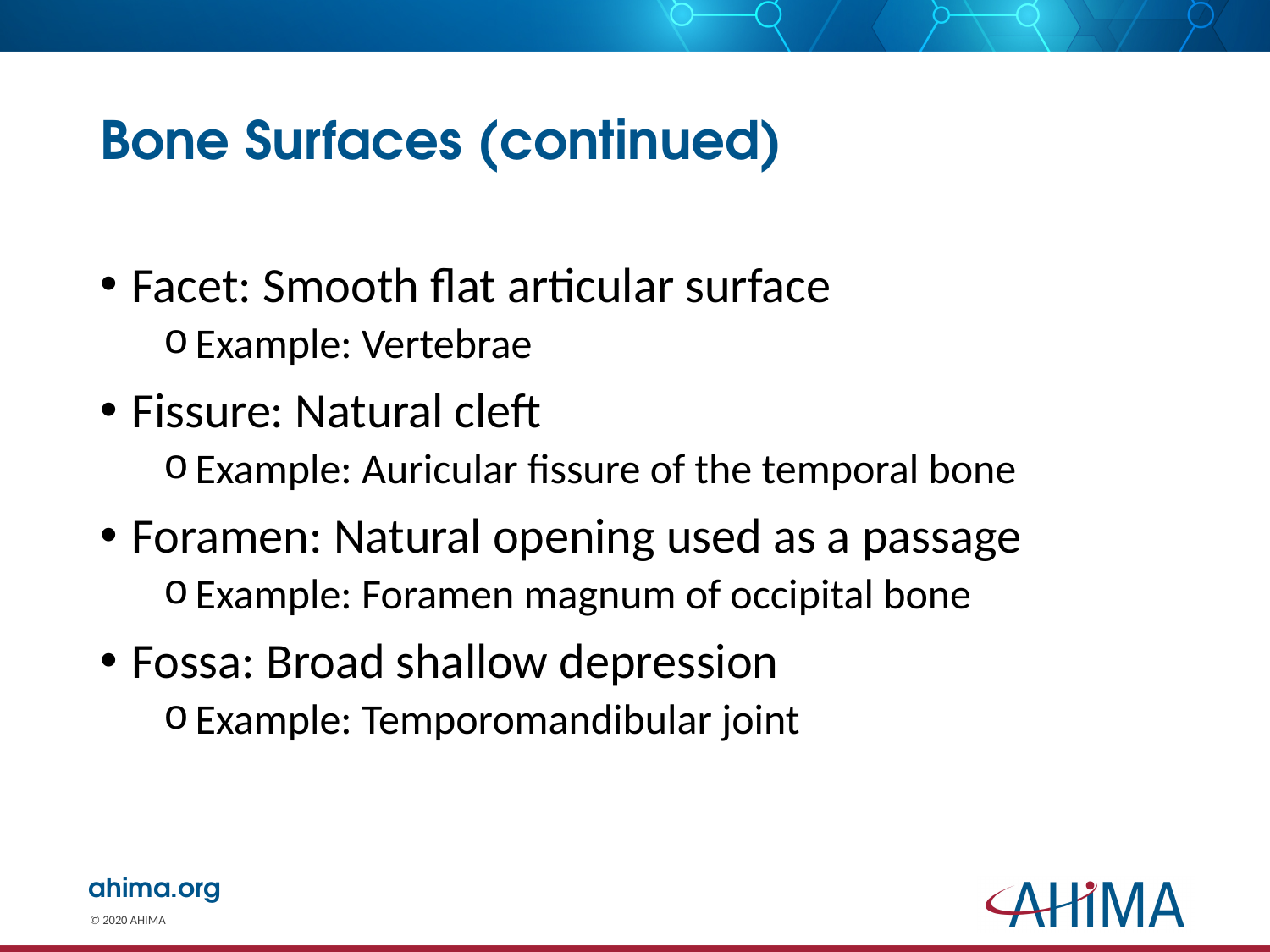

# Bone Surfaces (continued)
Facet: Smooth flat articular surface
Example: Vertebrae
Fissure: Natural cleft
Example: Auricular fissure of the temporal bone
Foramen: Natural opening used as a passage
Example: Foramen magnum of occipital bone
Fossa: Broad shallow depression
Example: Temporomandibular joint